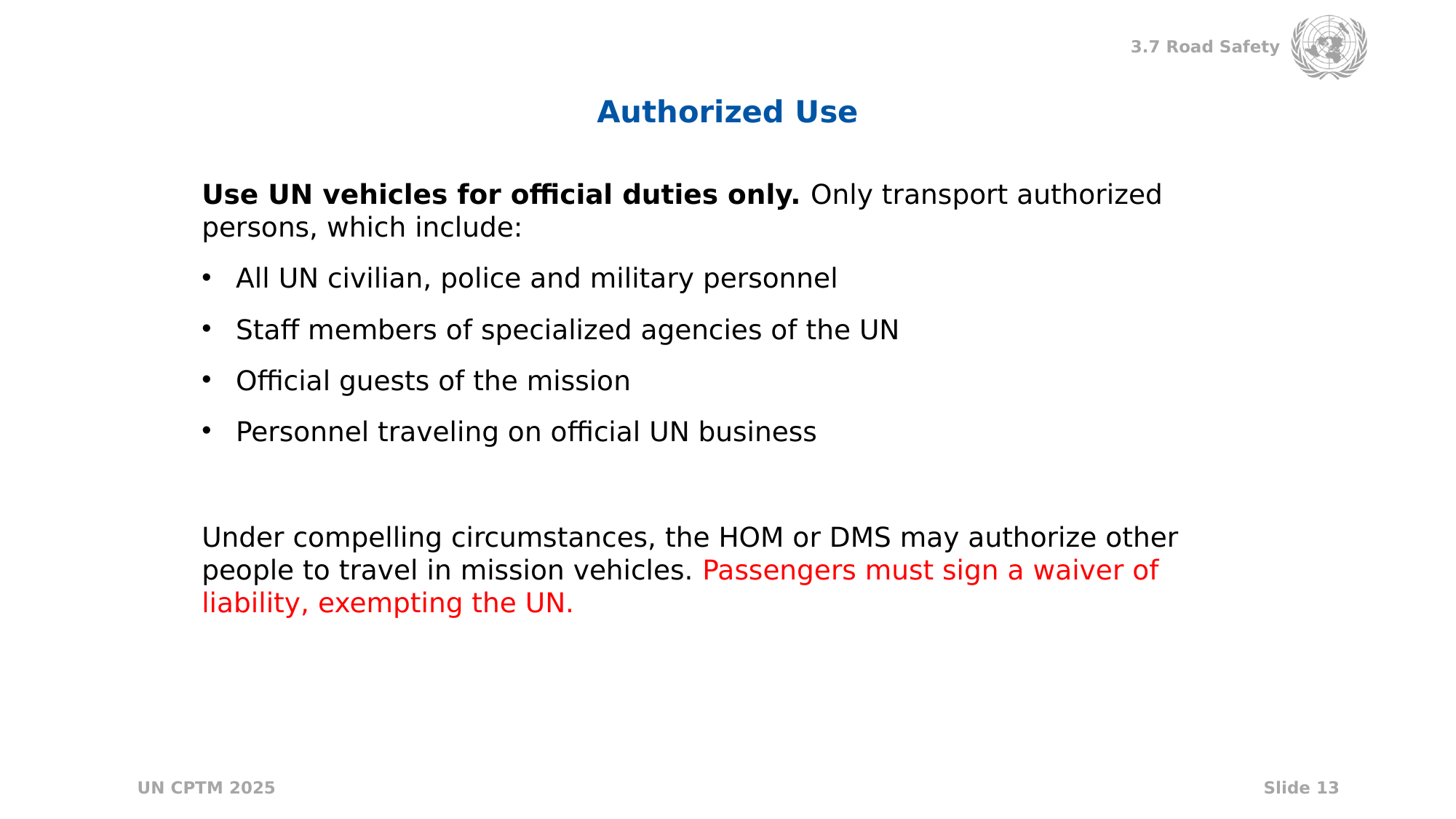

Authorized Use
Use UN vehicles for official duties only. Only transport authorized persons, which include:
All UN civilian, police and military personnel
Staff members of specialized agencies of the UN
Official guests of the mission
Personnel traveling on official UN business

Under compelling circumstances, the HOM or DMS may authorize other people to travel in mission vehicles. Passengers must sign a waiver of liability, exempting the UN.